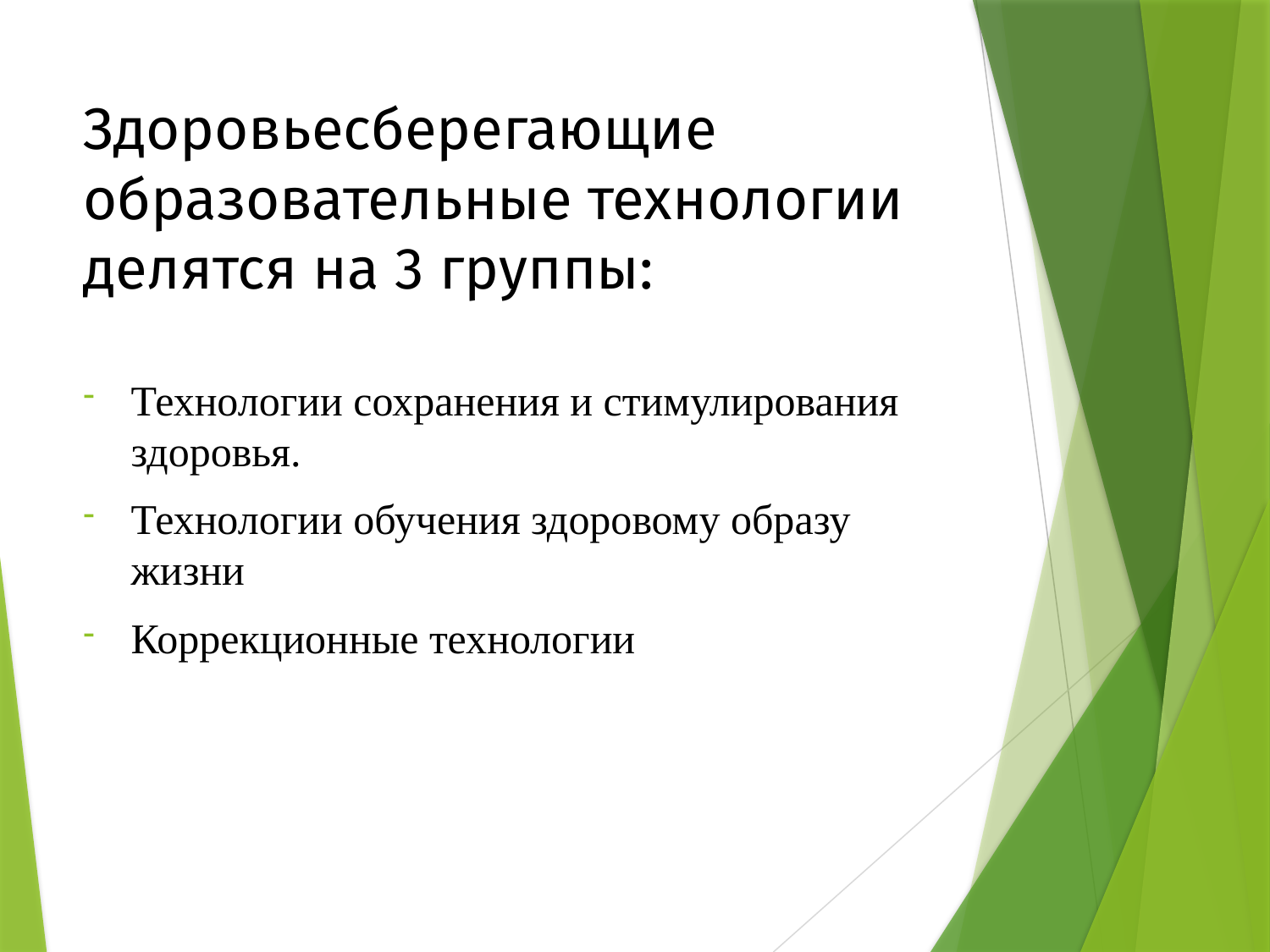

# Здоровьесберегающие образовательные технологии делятся на 3 группы:
Технологии сохранения и стимулирования здоровья.
Технологии обучения здоровому образу жизни
Коррекционные технологии